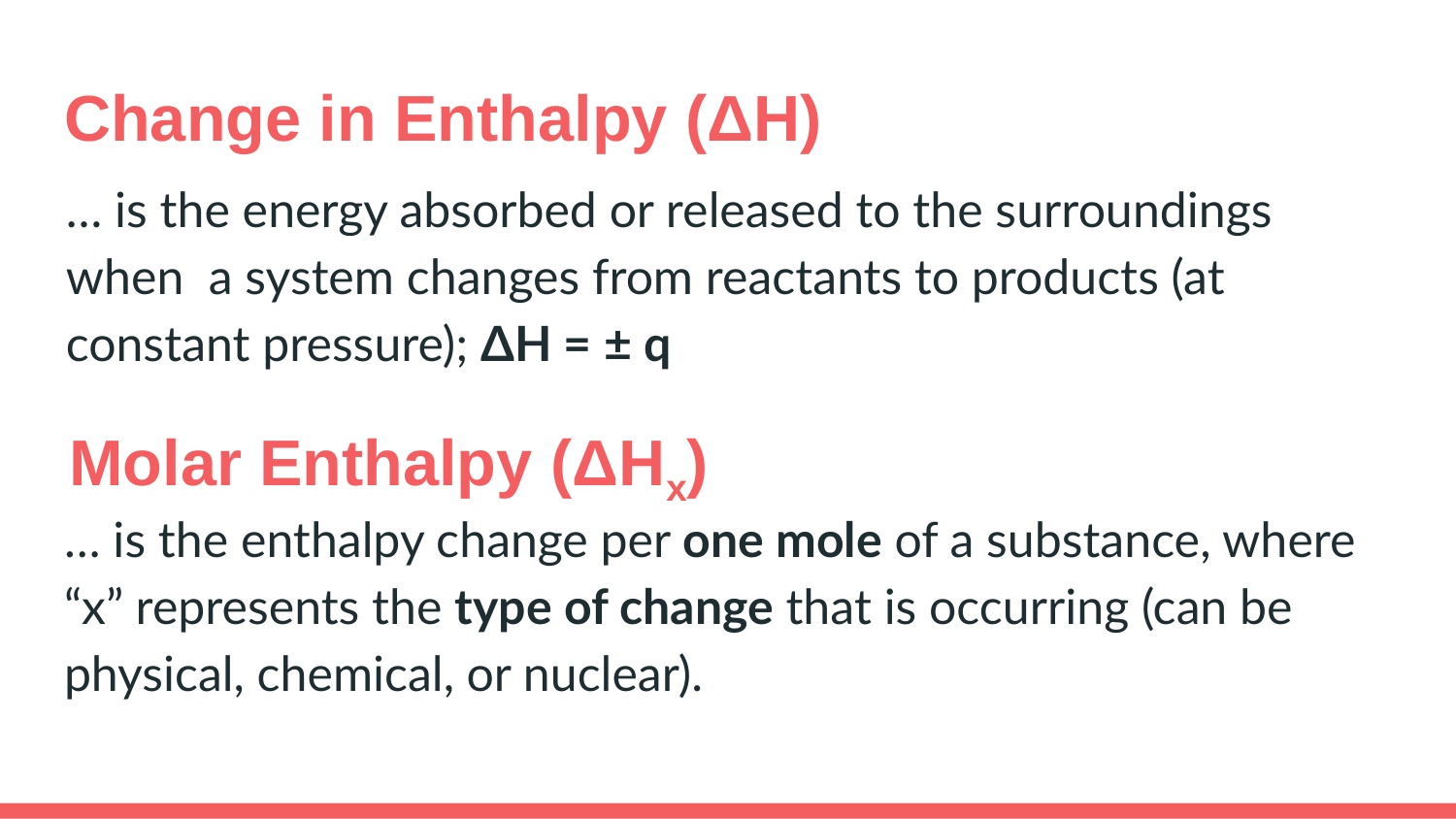

# Change in Enthalpy (ΔH)
… is the energy absorbed or released to the surroundings when  a system changes from reactants to products (at constant pressure); ΔH = ± q
Molar Enthalpy (ΔHx)
… is the enthalpy change per one mole of a substance, where “x” represents the type of change that is occurring (can be physical, chemical, or nuclear).